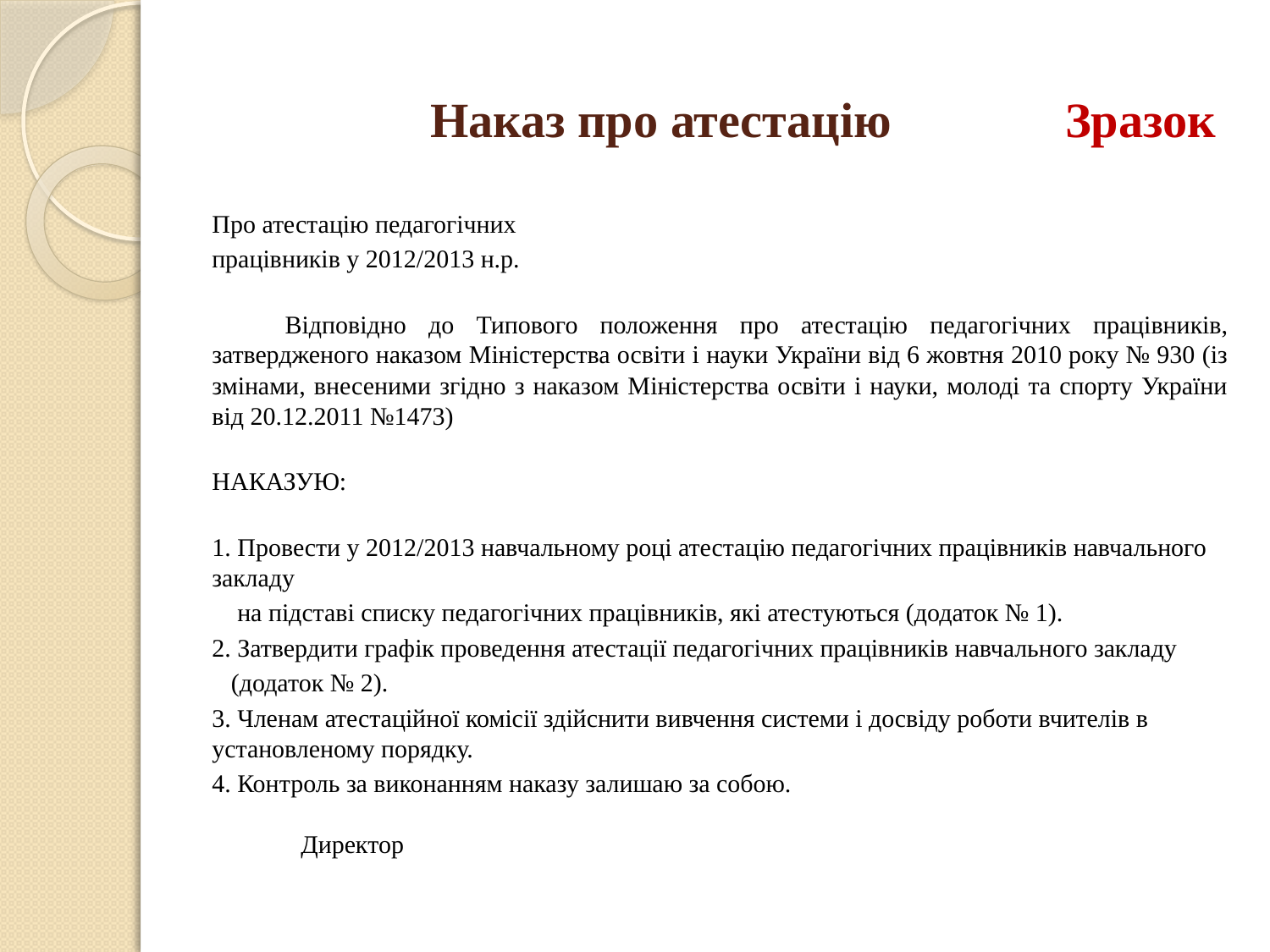

# Наказ про атестацію		Зразок
Про атестацію педагогічних
працівників у 2012/2013 н.р.
 	Відповідно до Типового положення про атестацію педагогічних працівників, затвердженого наказом Міністерства освіти і науки України від 6 жовтня 2010 року № 930 (із змінами, внесеними згідно з наказом Міністерства освіти і науки, молоді та спорту України від 20.12.2011 №1473)
НАКАЗУЮ:
1. Провести у 2012/2013 навчальному році атестацію педагогічних працівників навчального закладу
    на підставі списку педагогічних працівників, які атестуються (додаток № 1).
2. Затвердити графік проведення атестації педагогічних працівників навчального закладу
   (додаток № 2).
3. Членам атестаційної комісії здійснити вивчення системи і досвіду роботи вчителів в установленому порядку.
4. Контроль за виконанням наказу залишаю за собою.
              Директор